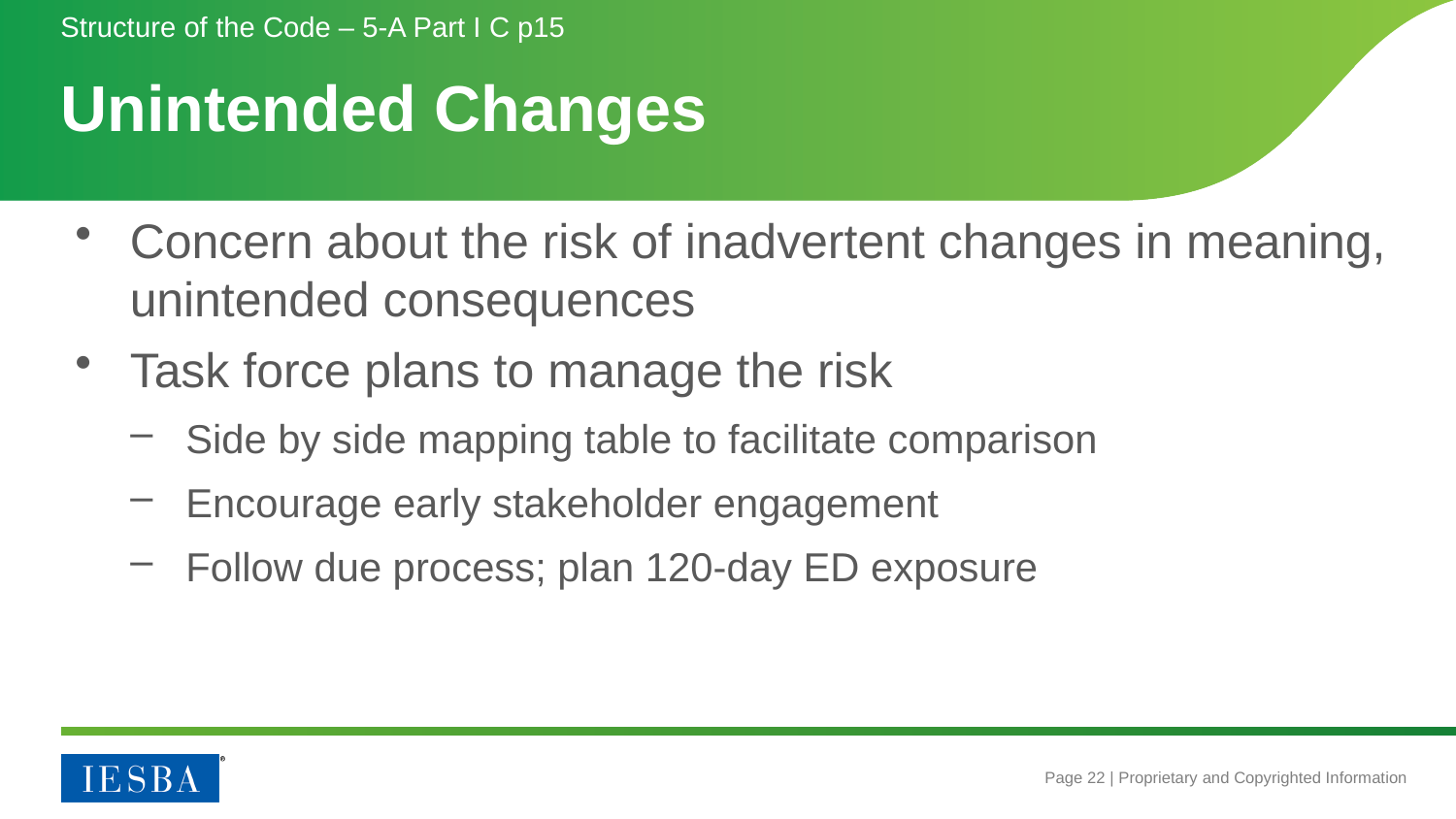

Structure of the Code – 5-A Part I C p15
# Unintended Changes
Concern about the risk of inadvertent changes in meaning, unintended consequences
Task force plans to manage the risk
Side by side mapping table to facilitate comparison
Encourage early stakeholder engagement
Follow due process; plan 120-day ED exposure